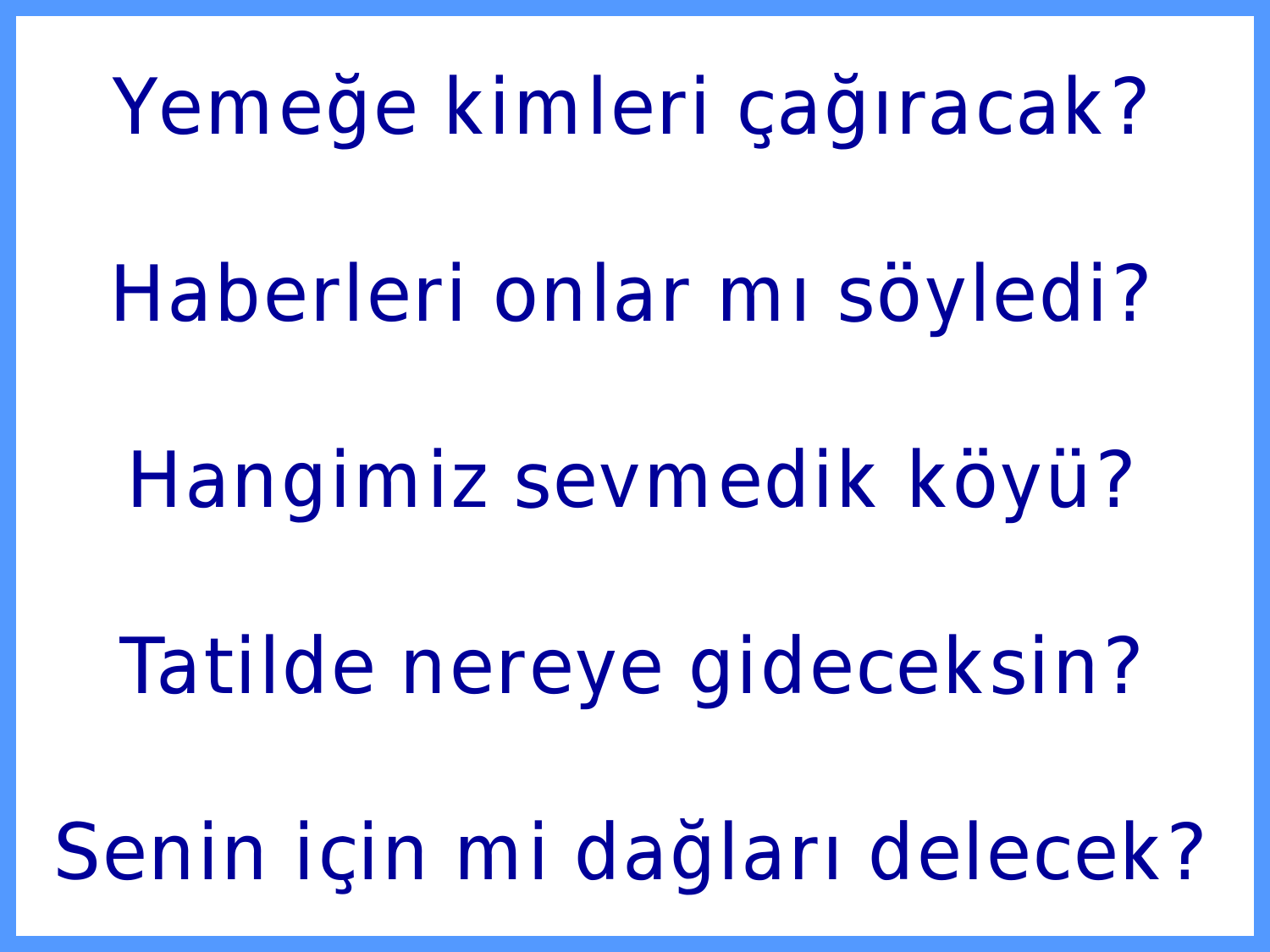

# Yemeğe kimleri çağıracak? Haberleri onlar mı söyledi? Hangimiz sevmedik köyü? Tatilde nereye gideceksin? Senin için mi dağları delecek?